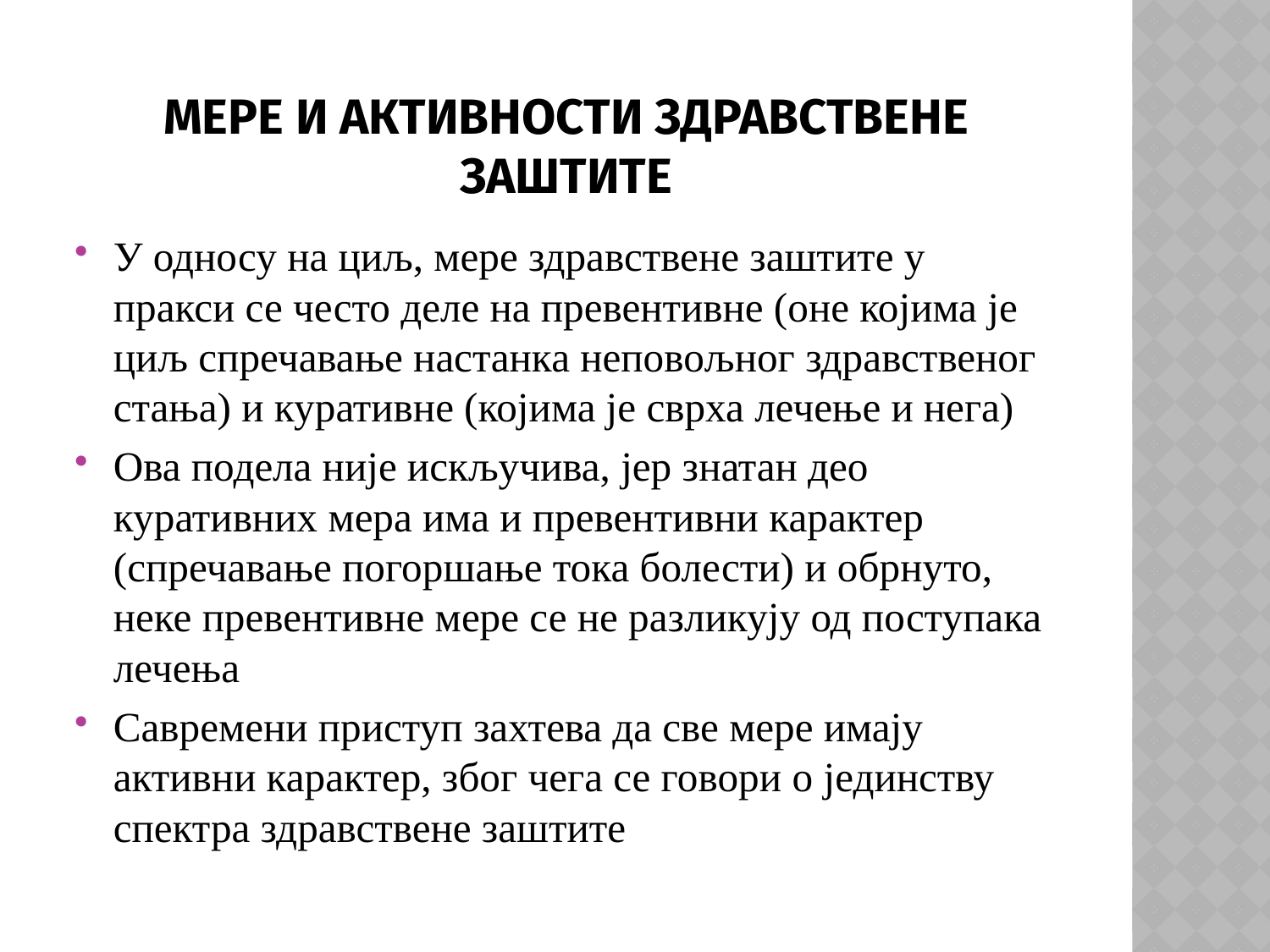

# МЕРЕ И АКТИВНОСТИ ЗДРАВСТВЕНЕ ЗАШТИТЕ
У односу на циљ, мере здравствене заштите у пракси се често деле на превентивне (оне којима је циљ спречавање настанка неповољног здравственог стања) и куративне (којима је сврха лечење и нега)
Ова подела није искључива, јер знатан део куративних мера има и превентивни карактер (спречавање погоршање тока болести) и обрнуто, неке превентивне мере се не разликују од поступака лечења
Савремени приступ захтева да све мере имају активни карактер, због чега се говори о јединству спектра здравствене заштите